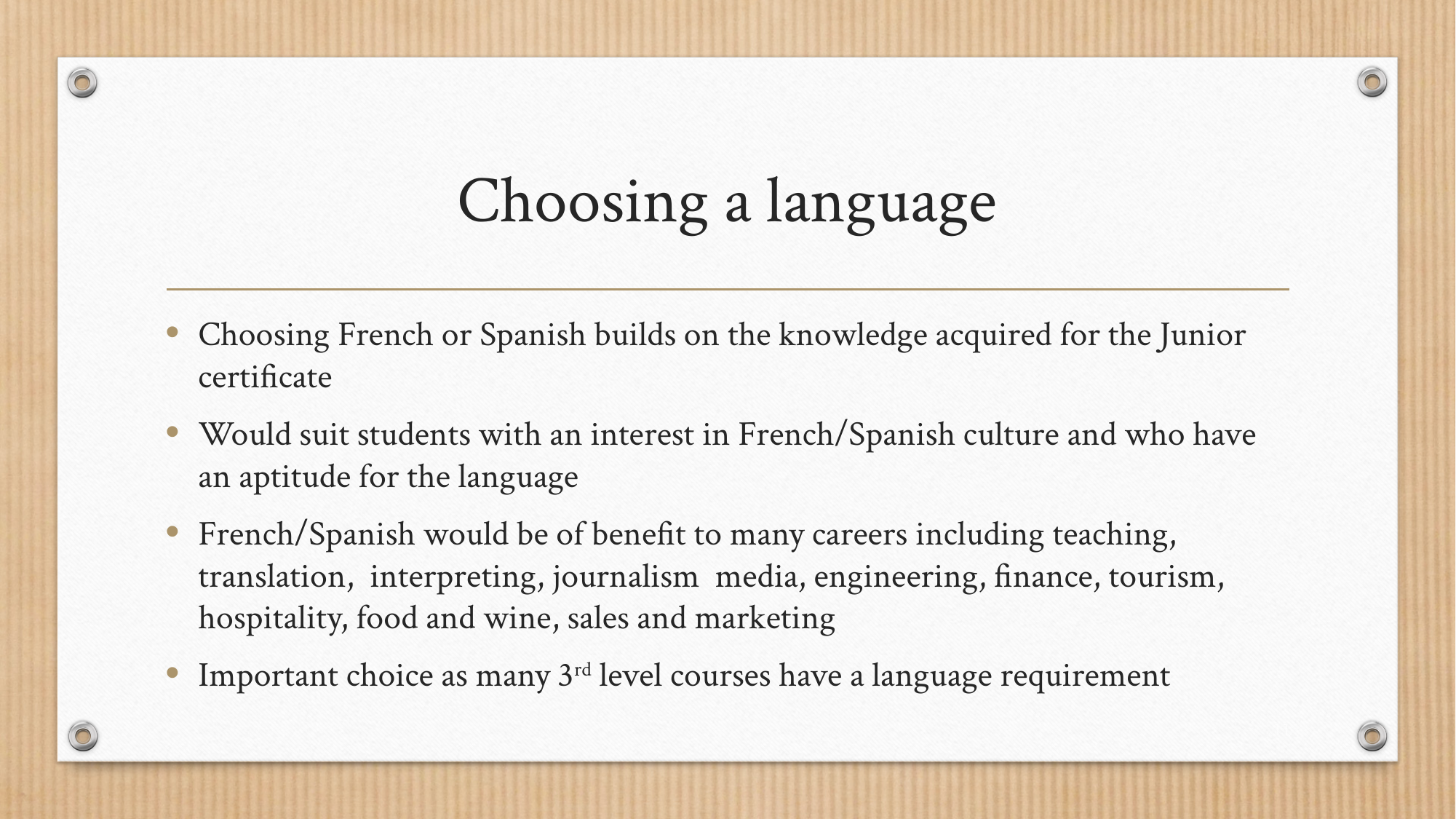

# Choosing a language
Choosing French or Spanish builds on the knowledge acquired for the Junior certificate
Would suit students with an interest in French/Spanish culture and who have an aptitude for the language
French/Spanish would be of benefit to many careers including teaching, translation,  interpreting, journalism  media, engineering, finance, tourism, hospitality, food and wine, sales and marketing
Important choice as many 3rd level courses have a language requirement
11